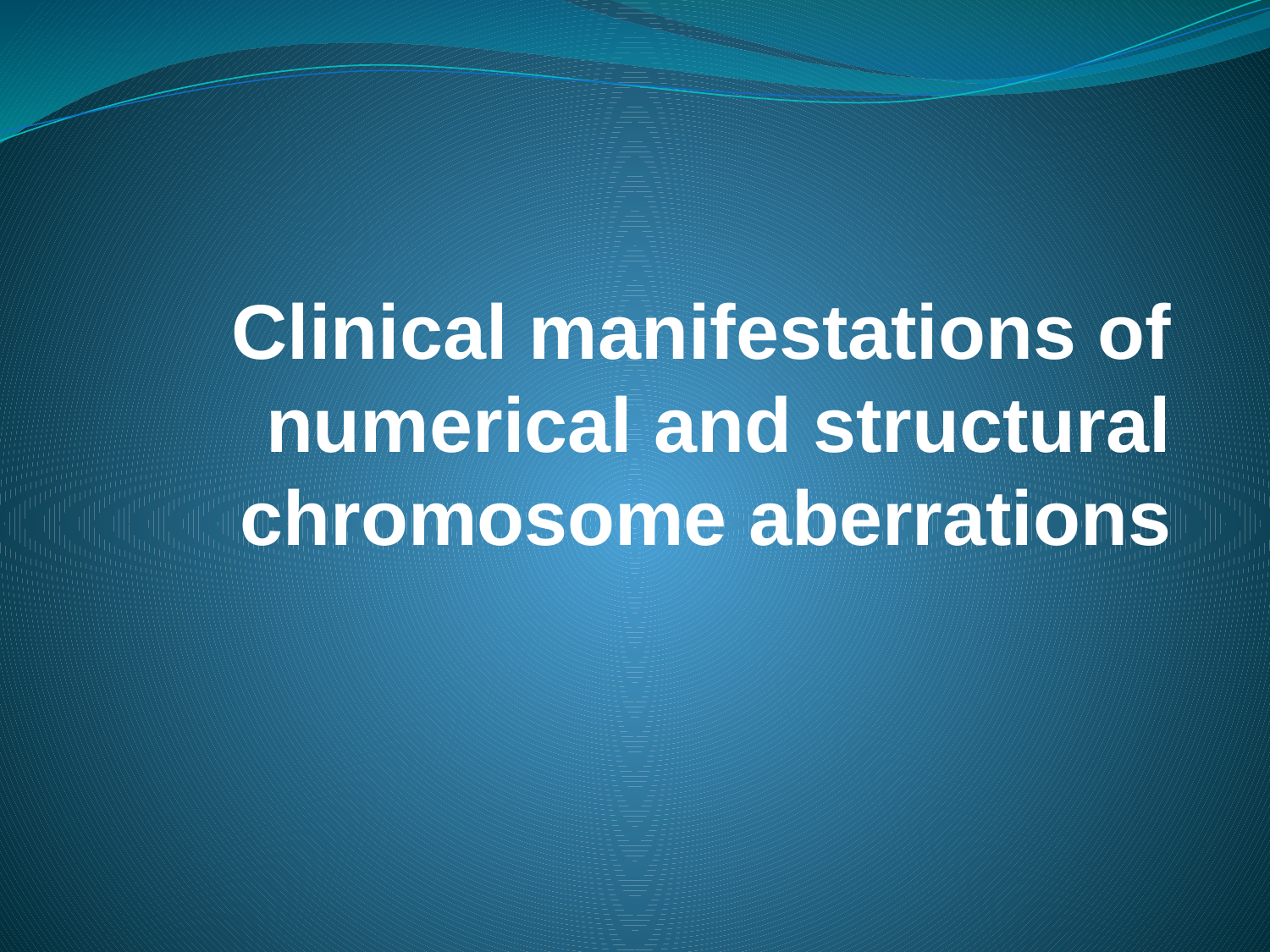

# Clinical manifestations of numerical and structural chromosome aberrations